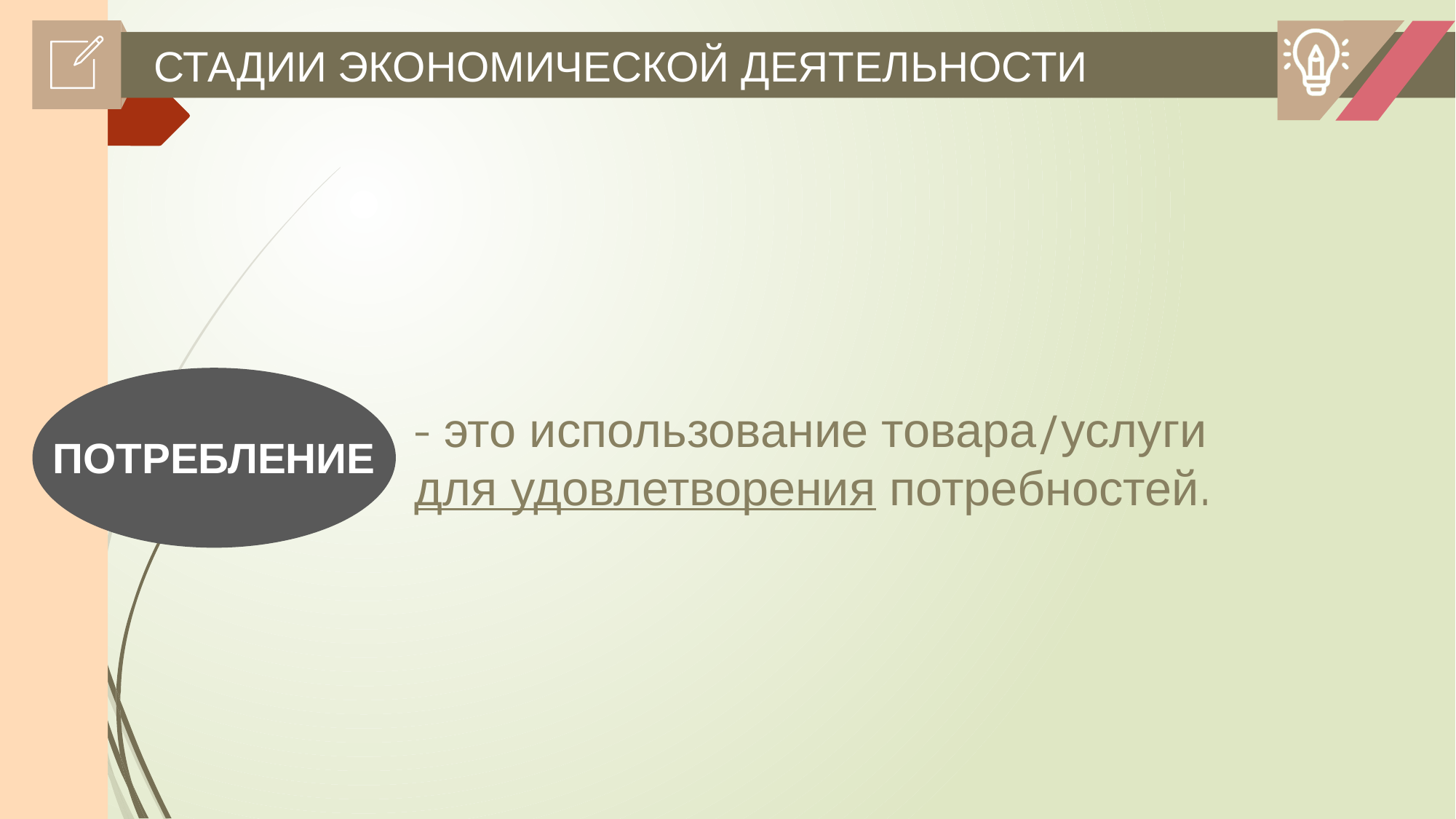

СТАДИИ ЭКОНОМИЧЕСКОЙ ДЕЯТЕЛЬНОСТИ

- это использование товара/услуги
для удовлетворения потребностей.
ПОТРЕБЛЕНИЕ